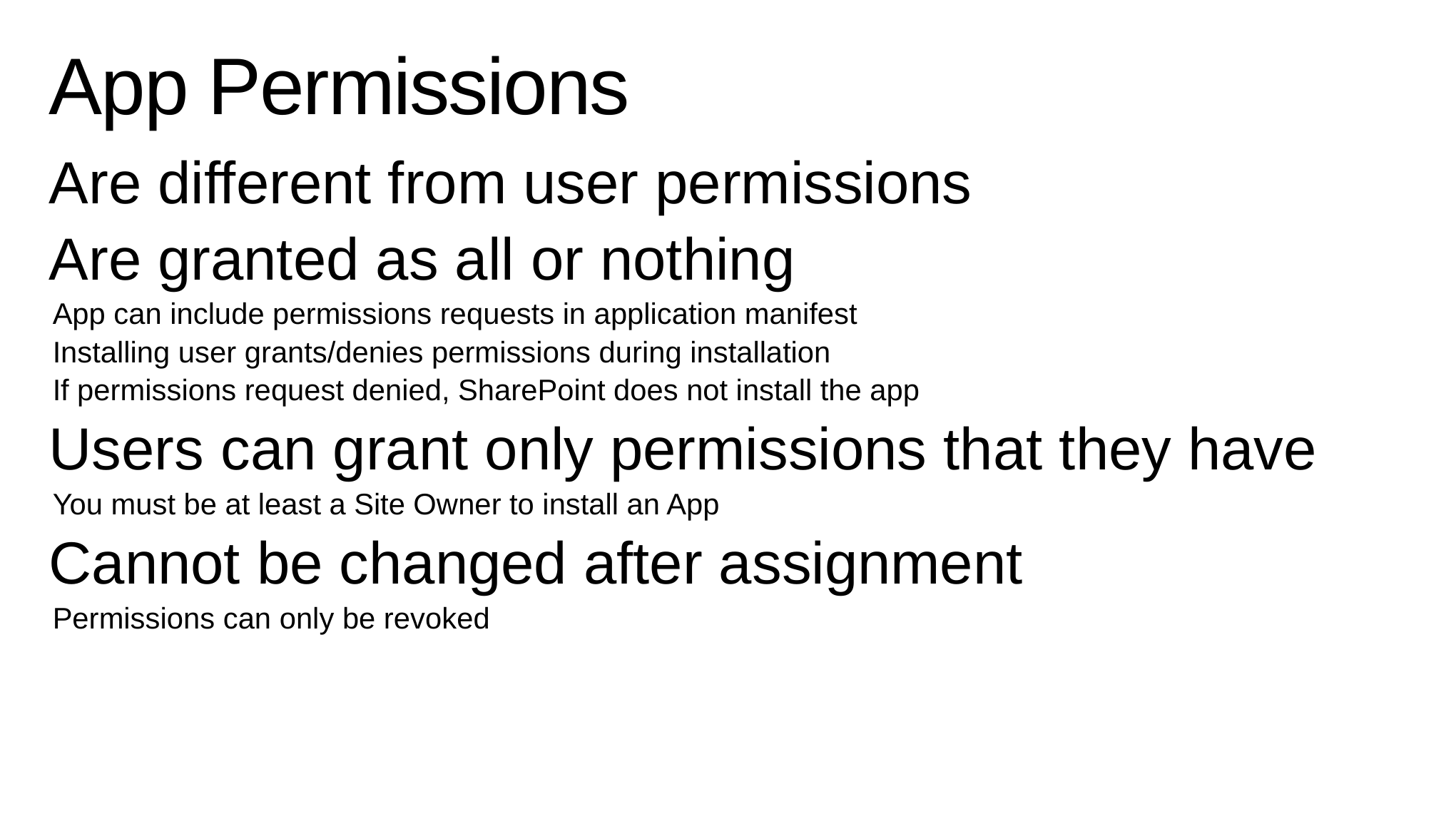

# App Permissions
Are different from user permissions
Are granted as all or nothing
App can include permissions requests in application manifest
Installing user grants/denies permissions during installation
If permissions request denied, SharePoint does not install the app
Users can grant only permissions that they have
You must be at least a Site Owner to install an App
Cannot be changed after assignment
Permissions can only be revoked